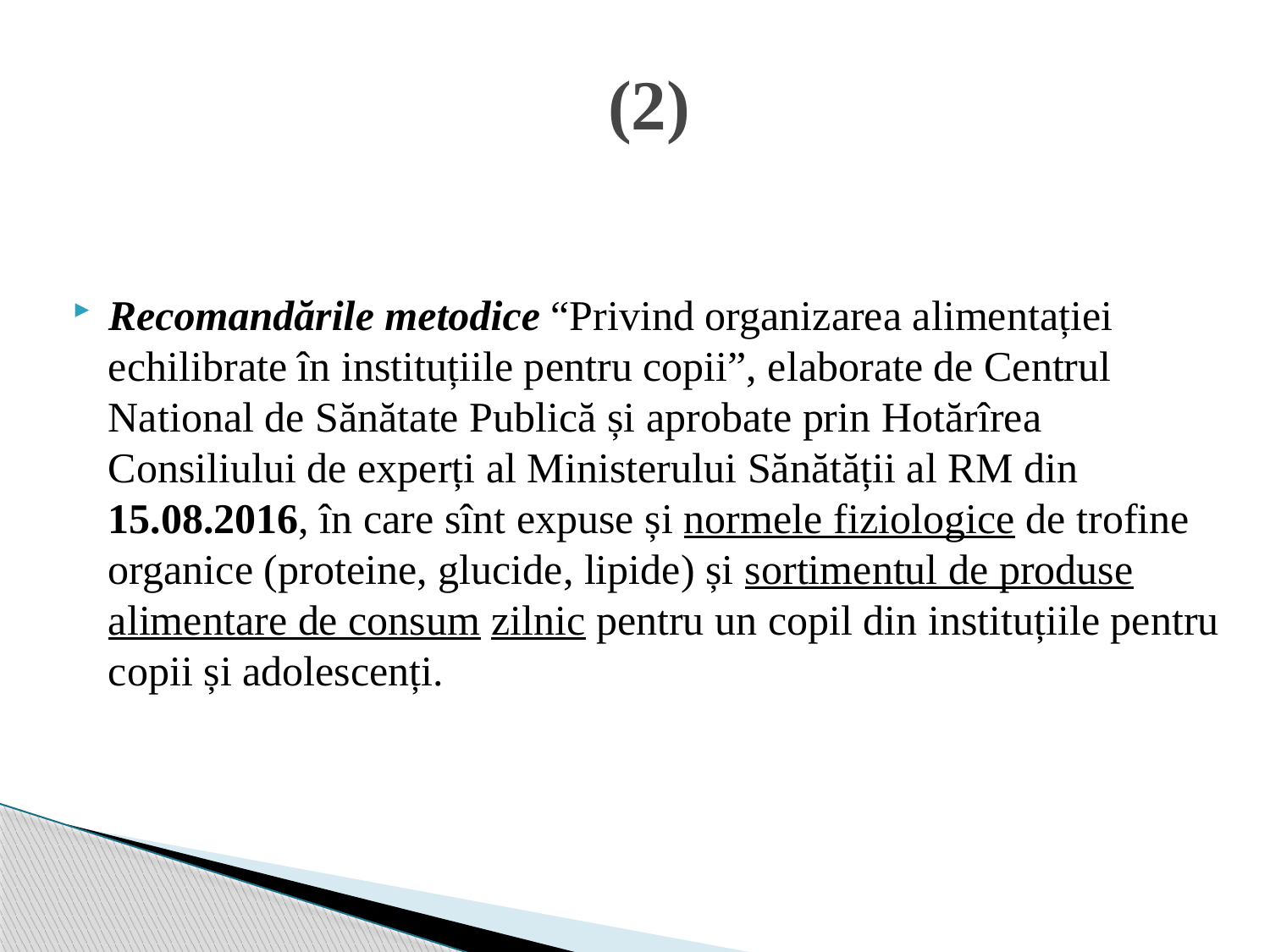

# (2)

Recomandările metodice “Privind organizarea alimentației echilibrate în instituțiile pentru copii”, elaborate de Centrul National de Sănătate Publică și aprobate prin Hotărîrea Consiliului de experți al Ministerului Sănătății al RM din 15.08.2016, în care sînt expuse și normele fiziologice de trofine organice (proteine, glucide, lipide) și sortimentul de produse alimentare de consum zilnic pentru un copil din instituțiile pentru copii și adolescenți.